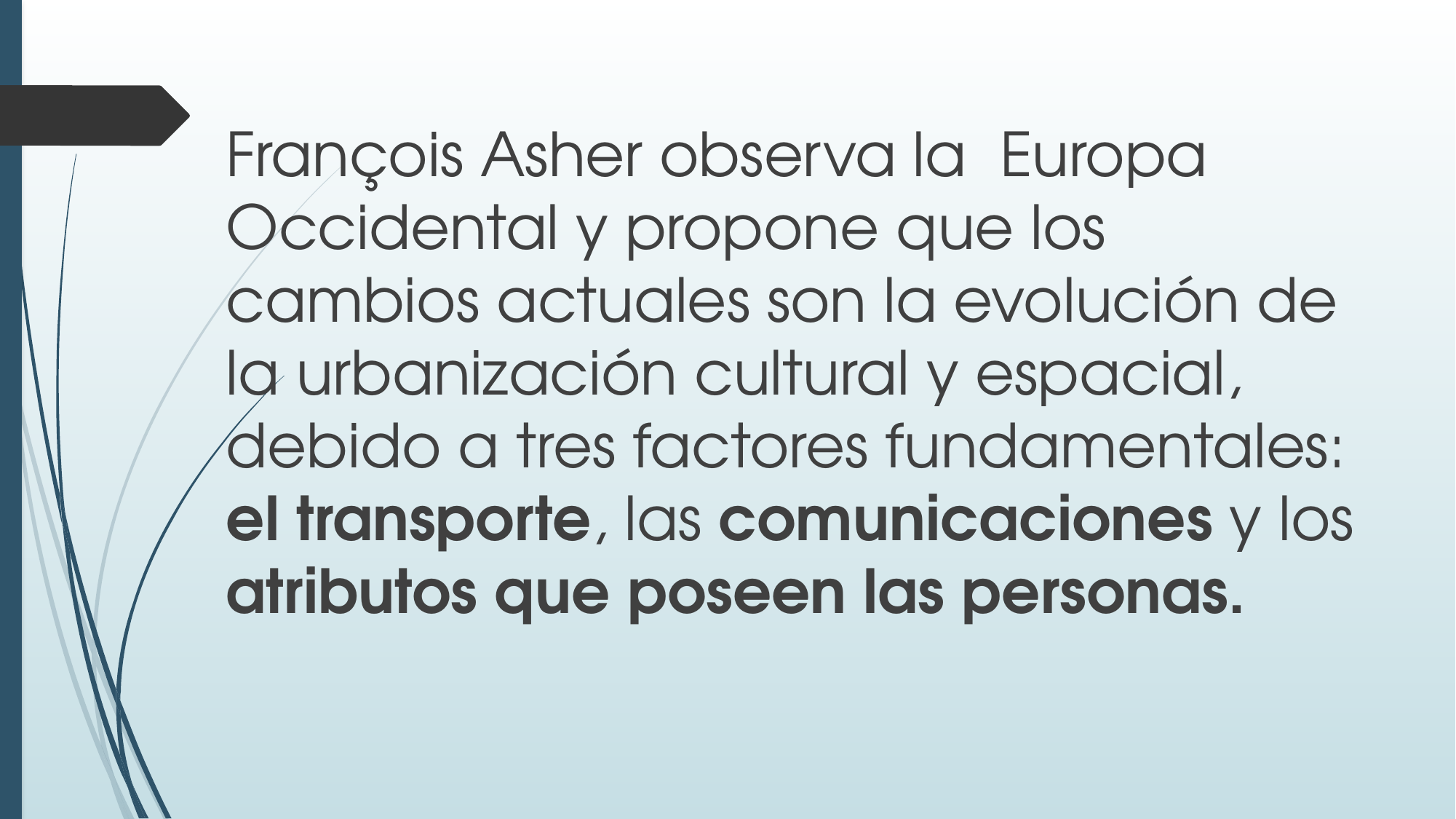

François Asher observa la  Europa Occidental y propone que los cambios actuales son la evolución de la urbanización cultural y espacial, debido a tres factores fundamentales: el transporte, las comunicaciones y los atributos que poseen las personas.